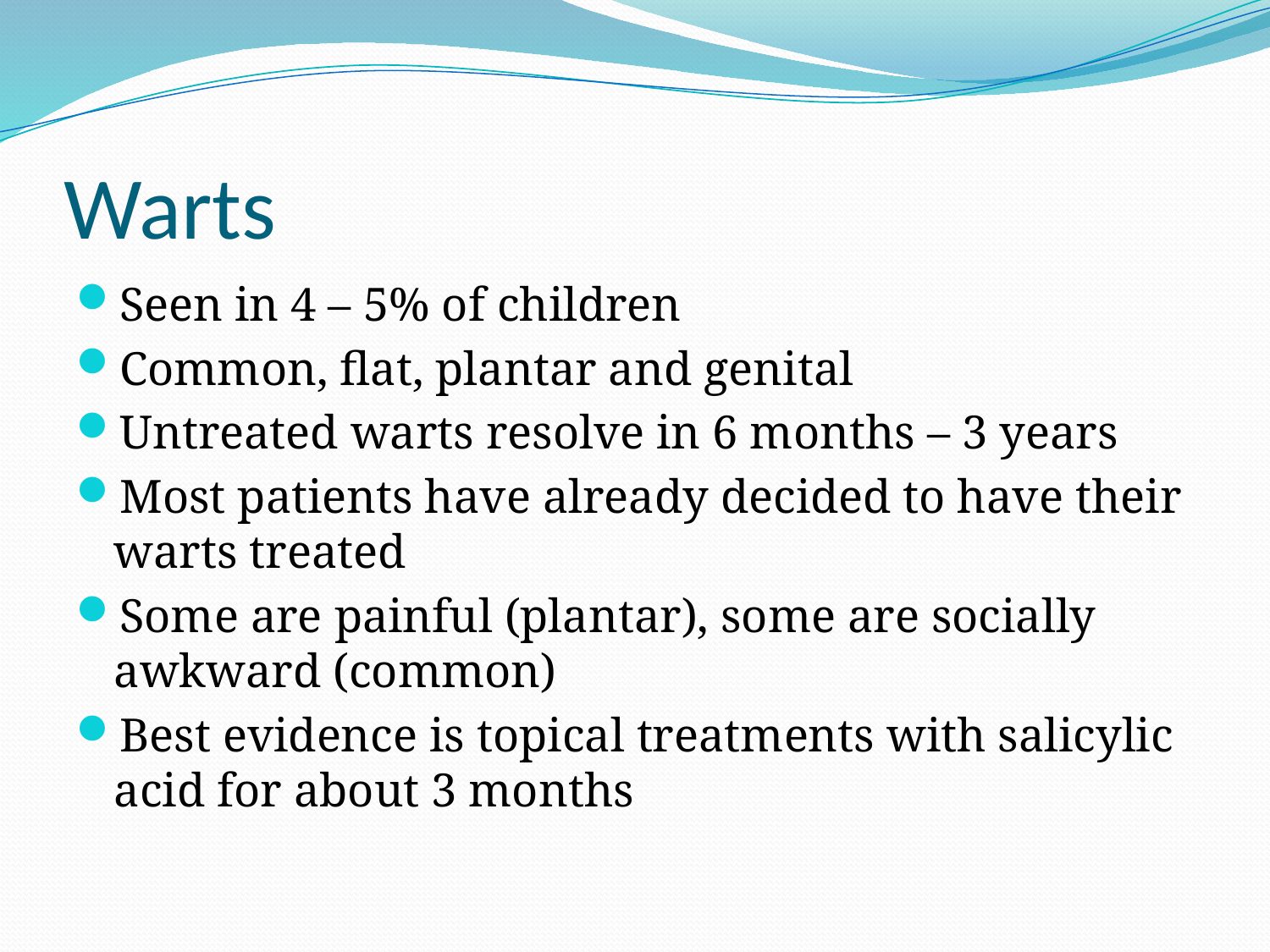

# Warts
Seen in 4 – 5% of children
Common, flat, plantar and genital
Untreated warts resolve in 6 months – 3 years
Most patients have already decided to have their warts treated
Some are painful (plantar), some are socially awkward (common)
Best evidence is topical treatments with salicylic acid for about 3 months